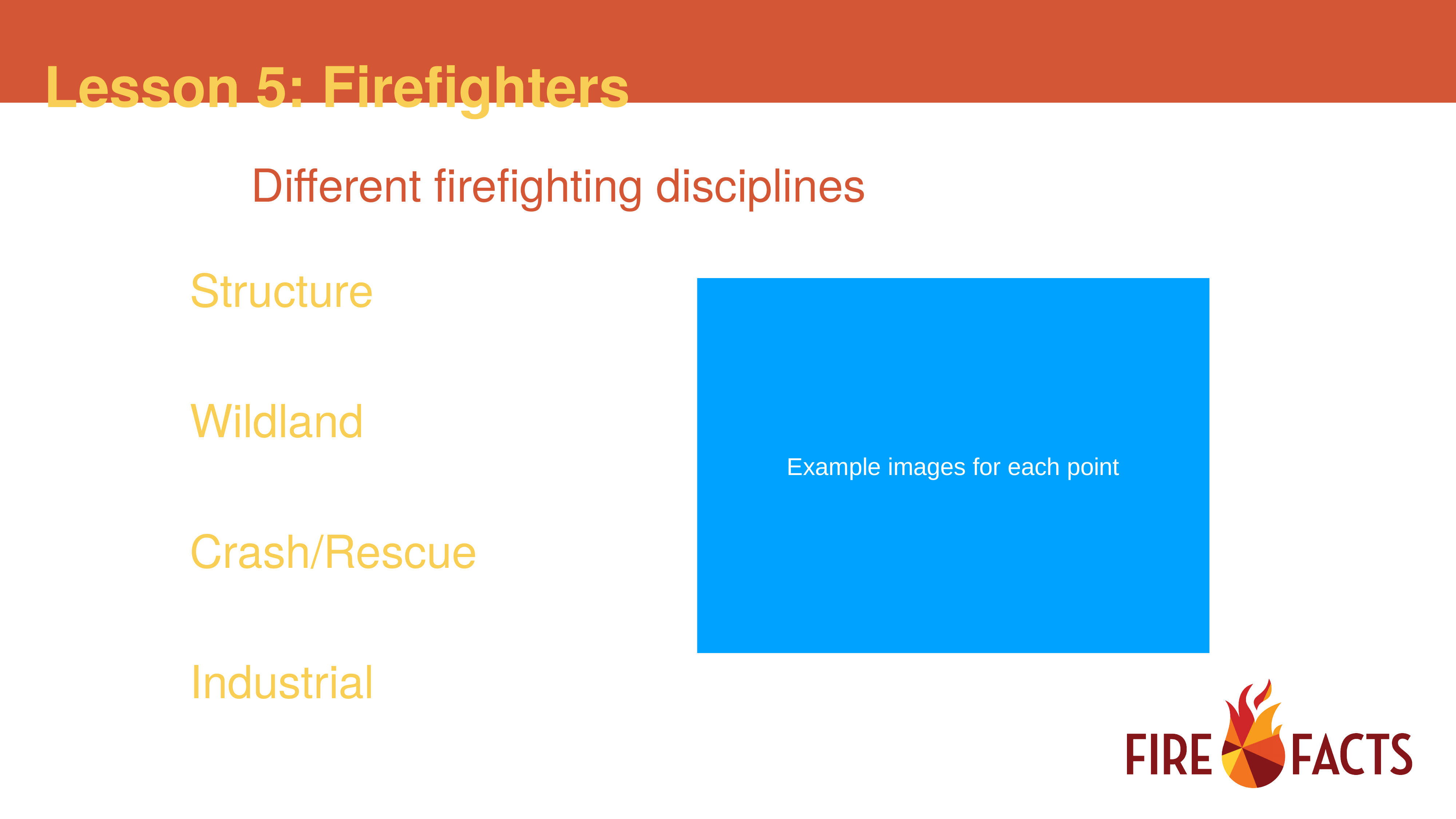

Different firefighting disciplines
Structure
Wildland
Crash/Rescue
Industrial
Example images for each point